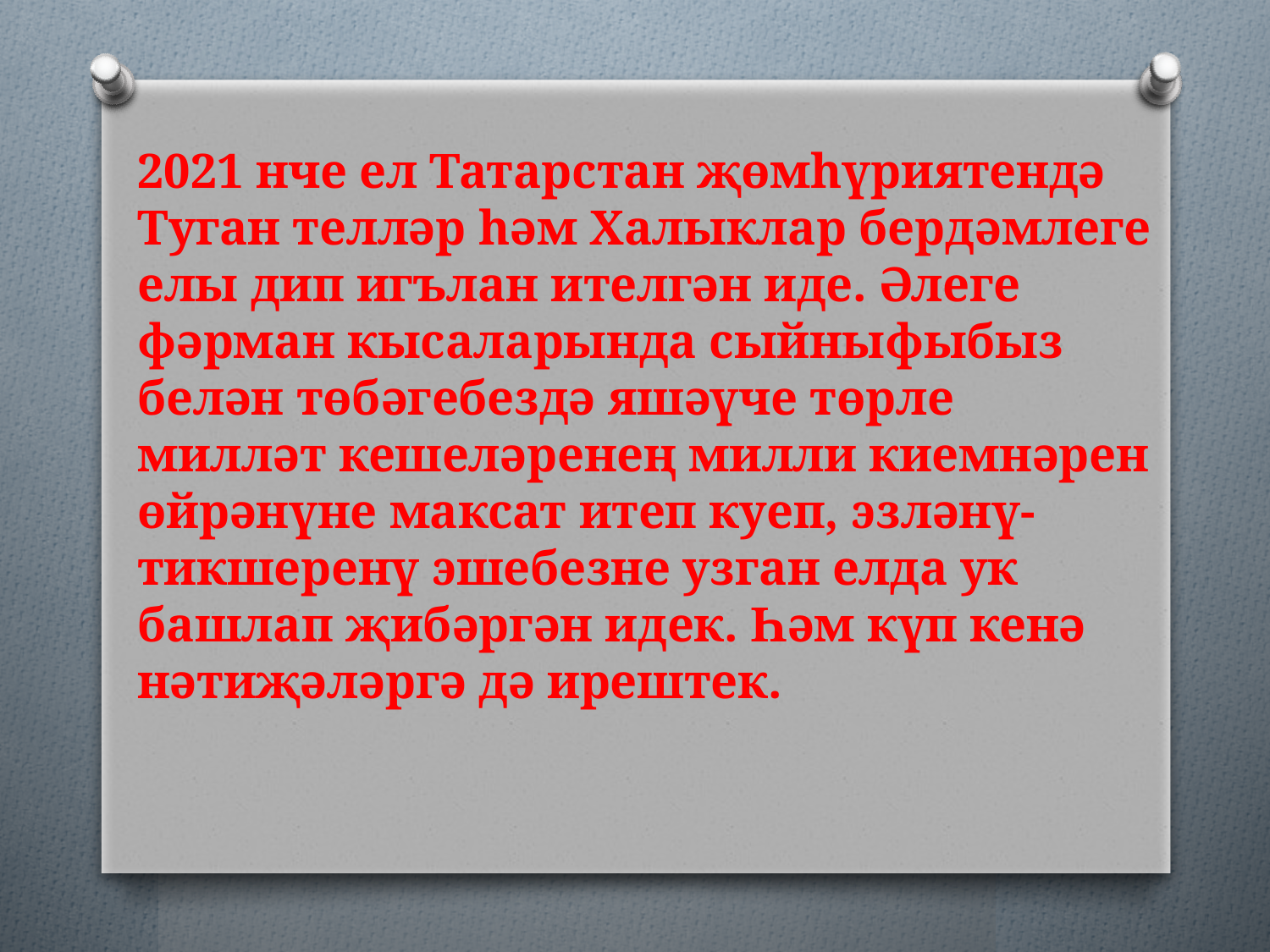

# 2021 нче ел Татарстан җөмһүриятендә Туган телләр һәм Халыклар бердәмлеге елы дип игълан ителгән иде. Әлеге фәрман кысаларында сыйныфыбыз белән төбәгебездә яшәүче төрле милләт кешеләренең милли киемнәрен өйрәнүне максат итеп куеп, эзләнү- тикшеренү эшебезне узган елда ук башлап җибәргән идек. Һәм күп кенә нәтиҗәләргә дә ирештек.